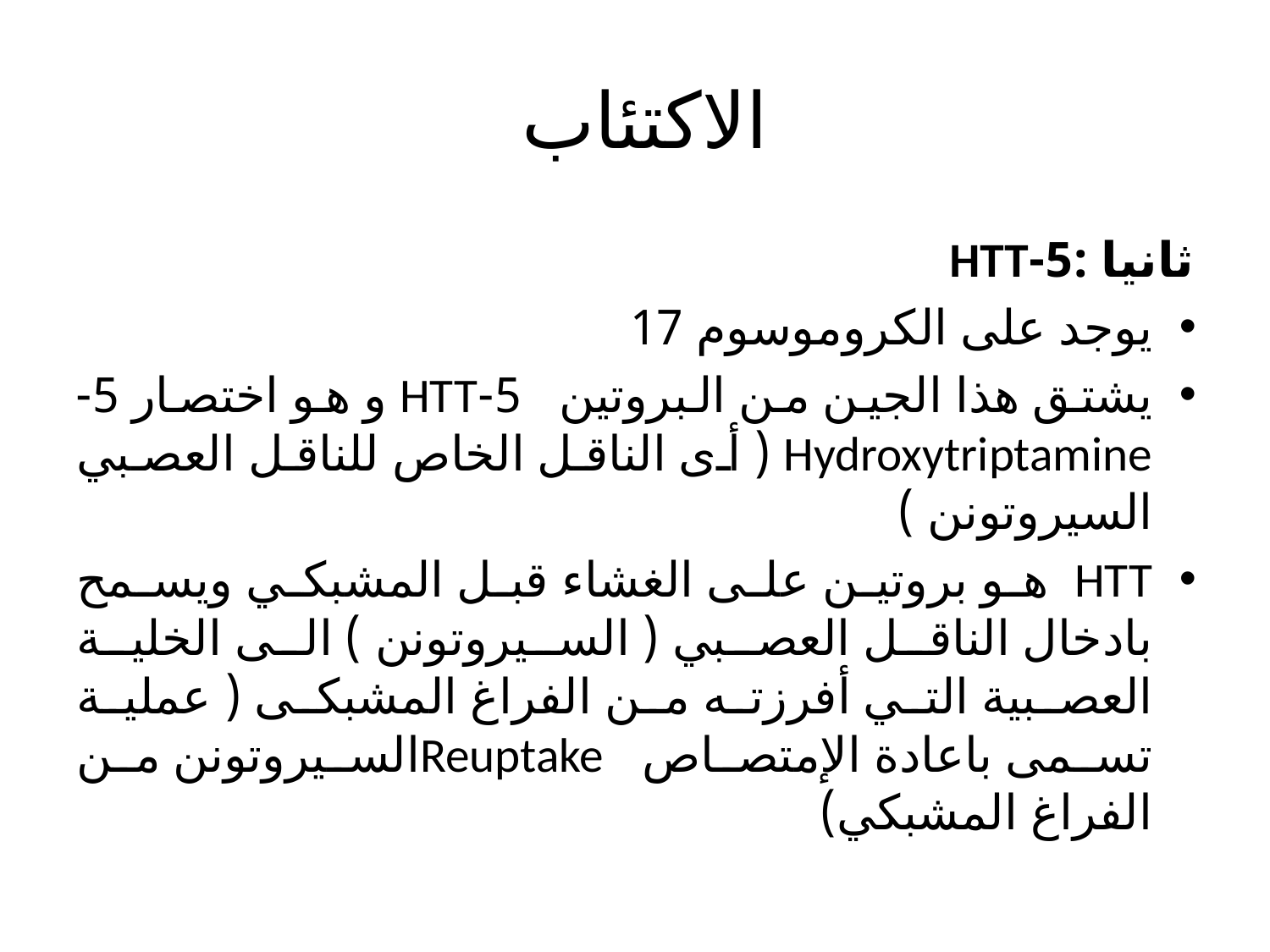

# الاكتئاب
ثانيا :5-HTT
يوجد على الكروموسوم 17
يشتق هذا الجين من البروتين   5-HTT و هو اختصار 5-Hydroxytriptamine ( أى الناقل الخاص للناقل العصبي السيروتونن )
HTT  هو بروتين على الغشاء قبل المشبكي ويسمح بادخال الناقل العصبي ( السيروتونن ) الى الخلية العصبية التي أفرزته من الفراغ المشبكى ( عملية تسمى باعادة الإمتصاص   Reuptakeالسيروتونن من الفراغ المشبكي)